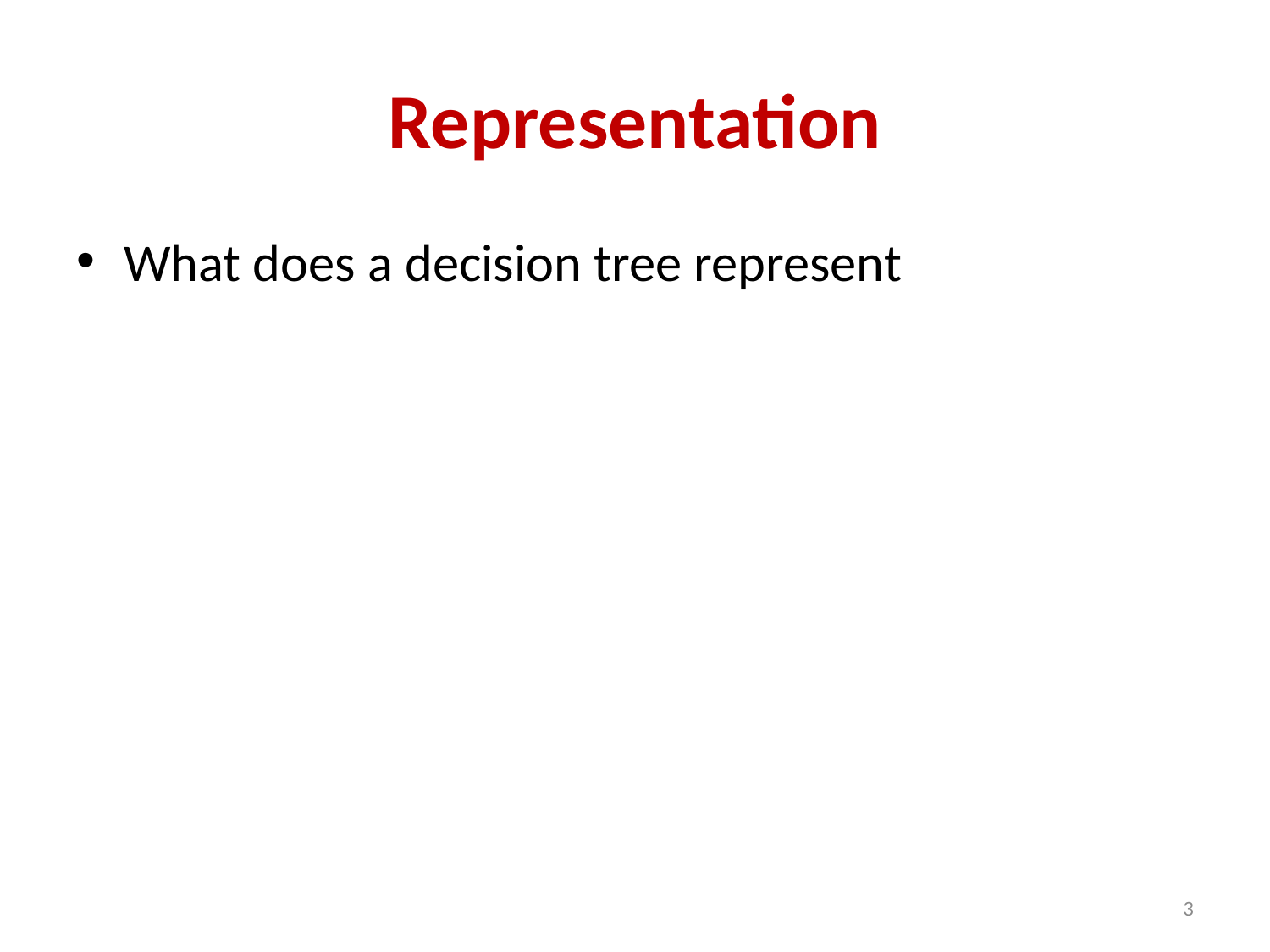

# Representation
What does a decision tree represent

3